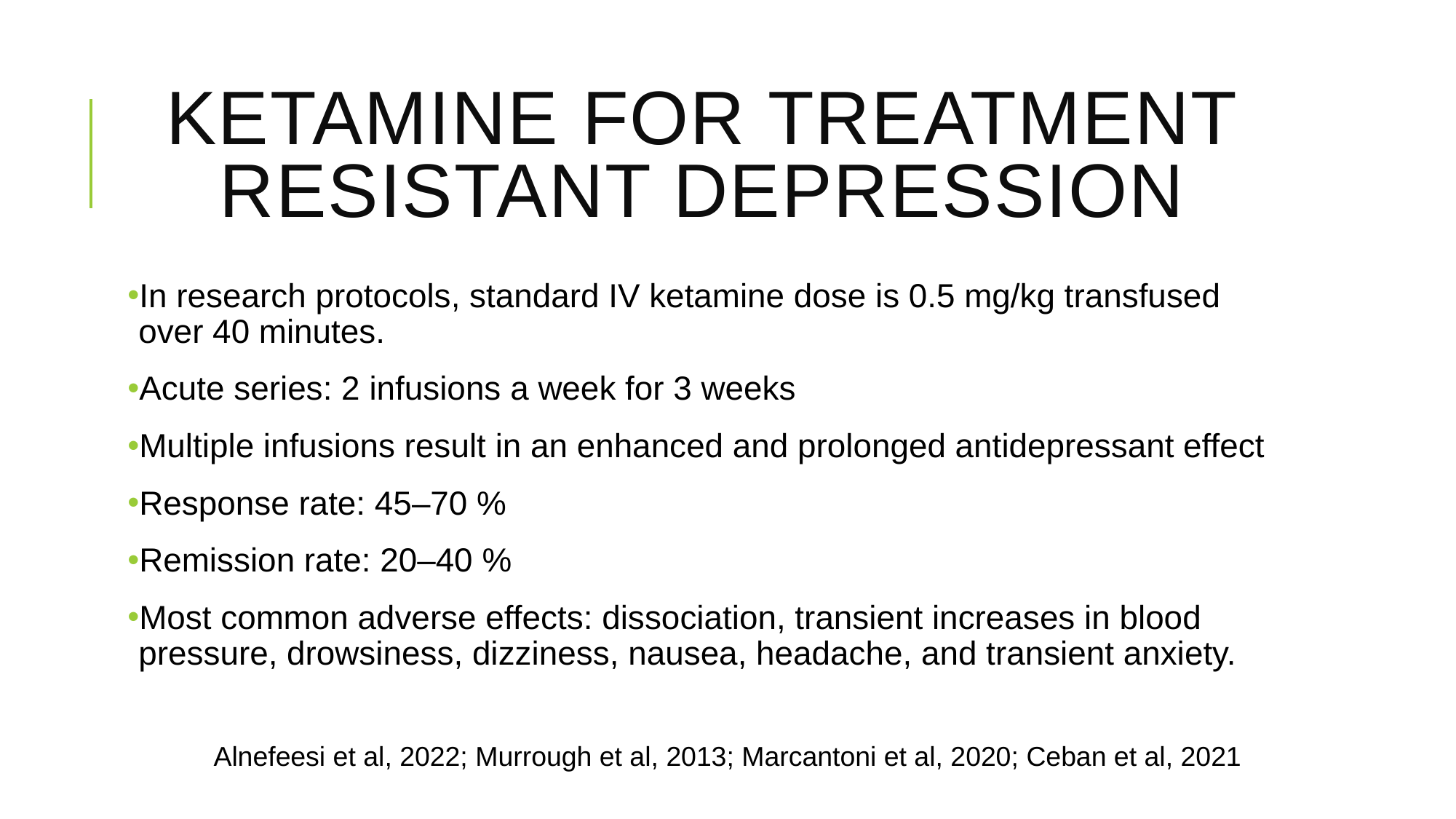

# Ketamine for treatment resistant depression
In research protocols, standard IV ketamine dose is 0.5 mg/kg transfused over 40 minutes.
Acute series: 2 infusions a week for 3 weeks
Multiple infusions result in an enhanced and prolonged antidepressant effect
Response rate: 45–70 %
Remission rate: 20–40 %
Most common adverse effects: dissociation, transient increases in blood pressure, drowsiness, dizziness, nausea, headache, and transient anxiety.

Alnefeesi et al, 2022; Murrough et al, 2013; Marcantoni et al, 2020; Ceban et al, 2021